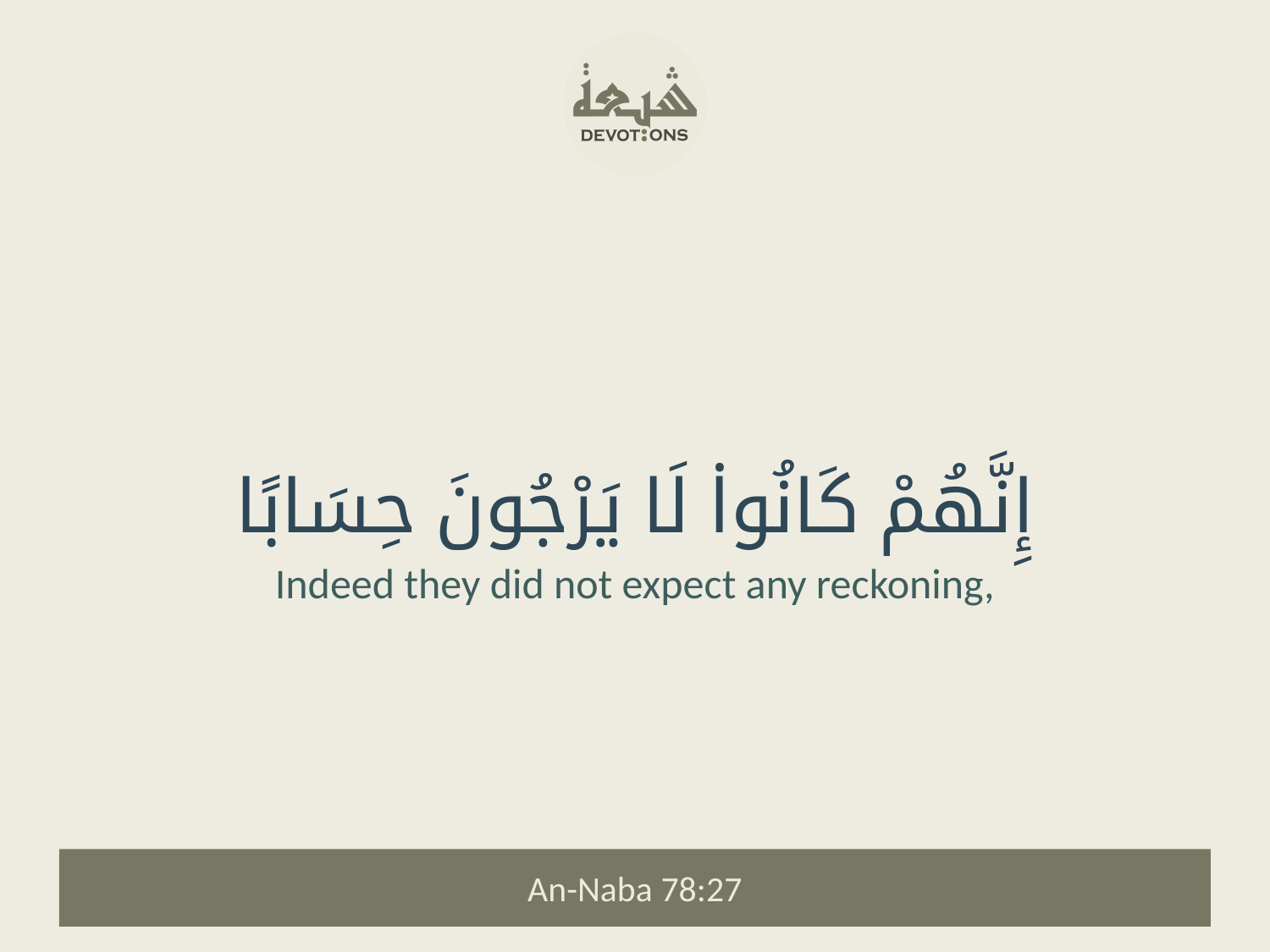

إِنَّهُمْ كَانُوا۟ لَا يَرْجُونَ حِسَابًا
Indeed they did not expect any reckoning,
An-Naba 78:27